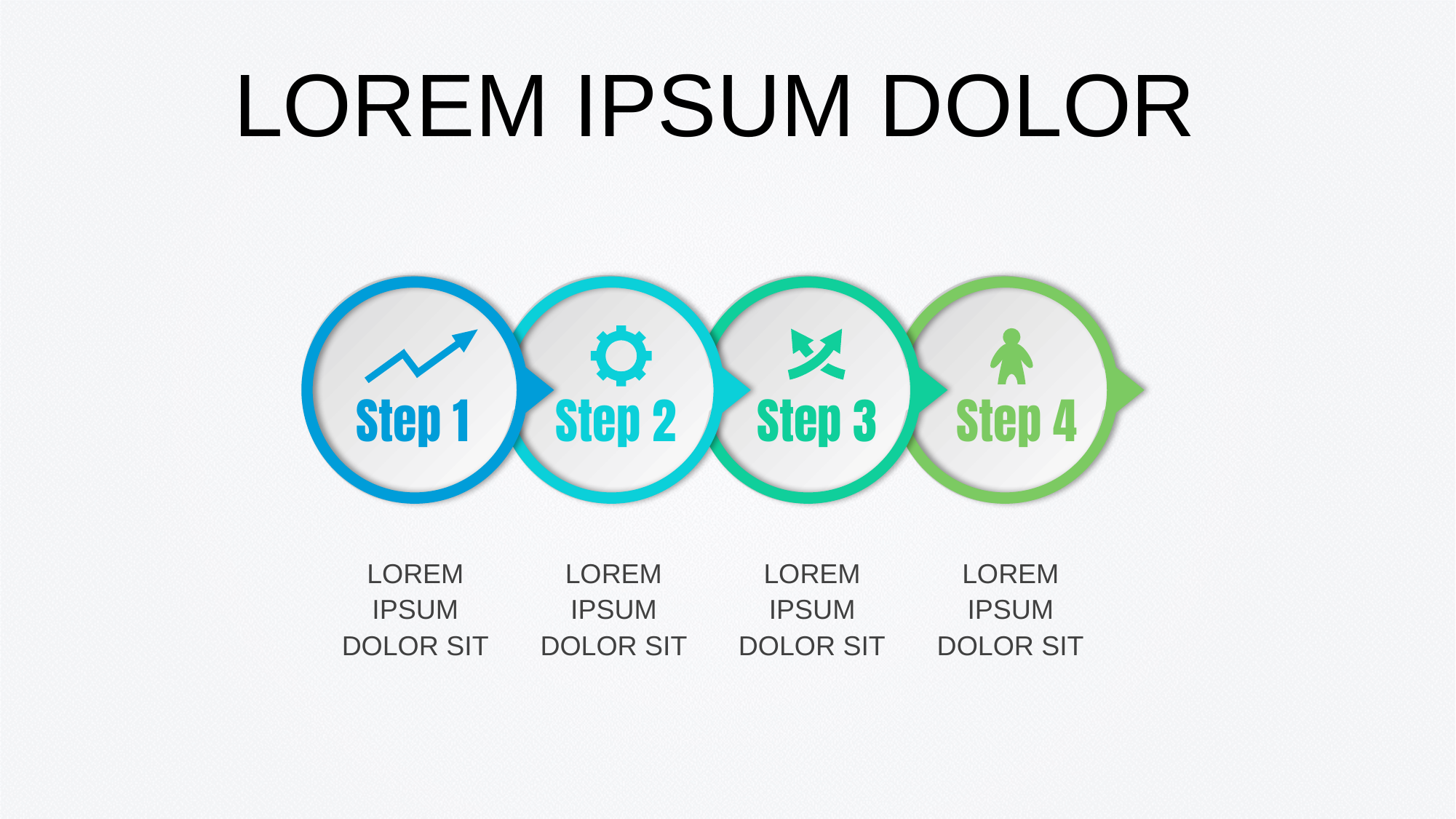

# LOREM IPSUM DOLOR

Step 1
Step 2
Step 3
Step 4
LOREM IPSUM DOLOR SIT
LOREM IPSUM DOLOR SIT
LOREM IPSUM DOLOR SIT
LOREM IPSUM DOLOR SIT